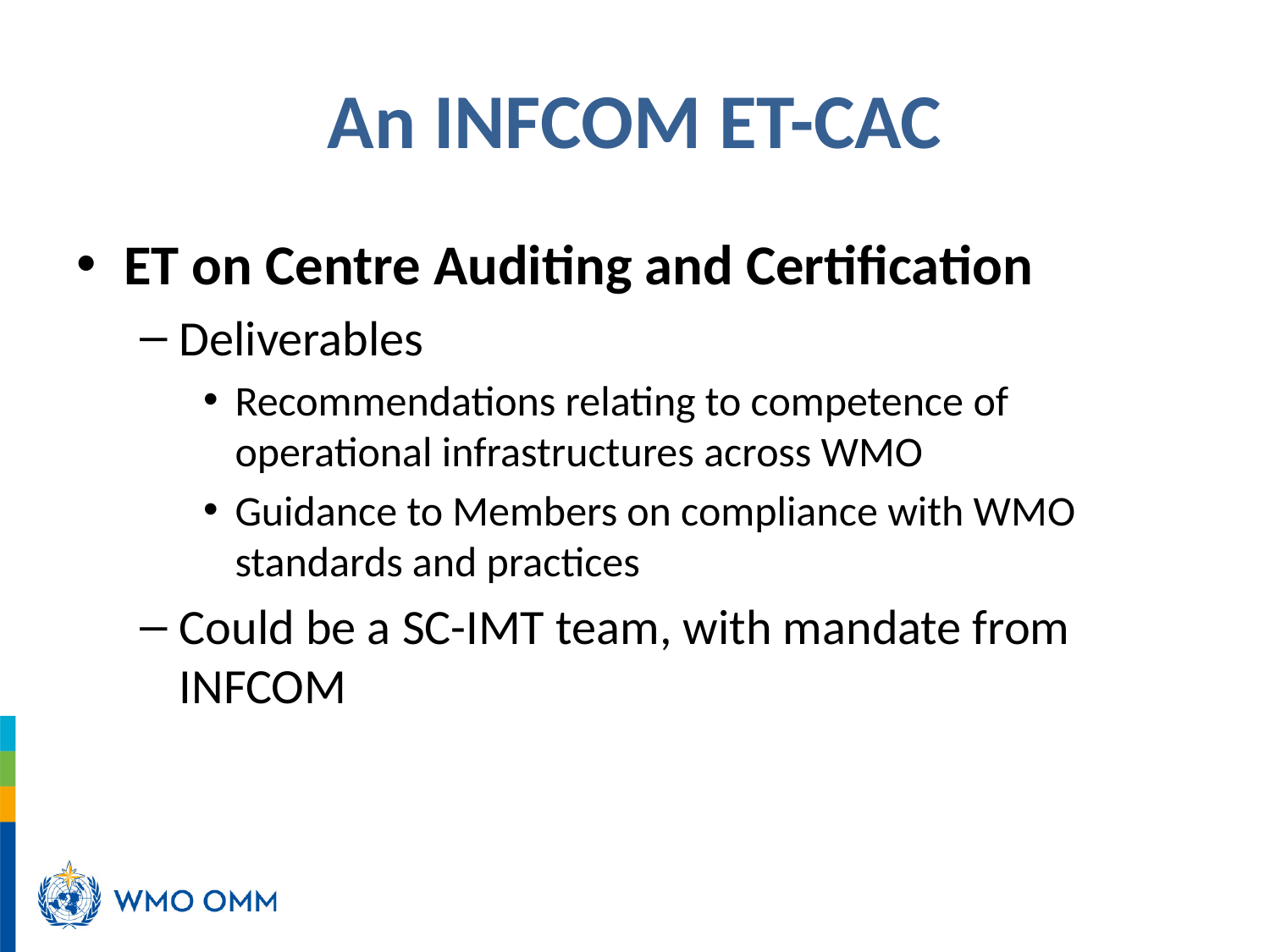

# An INFCOM ET-CAC
ET on Centre Auditing and Certification
Deliverables
Recommendations relating to competence of operational infrastructures across WMO
Guidance to Members on compliance with WMO standards and practices
Could be a SC-IMT team, with mandate from INFCOM